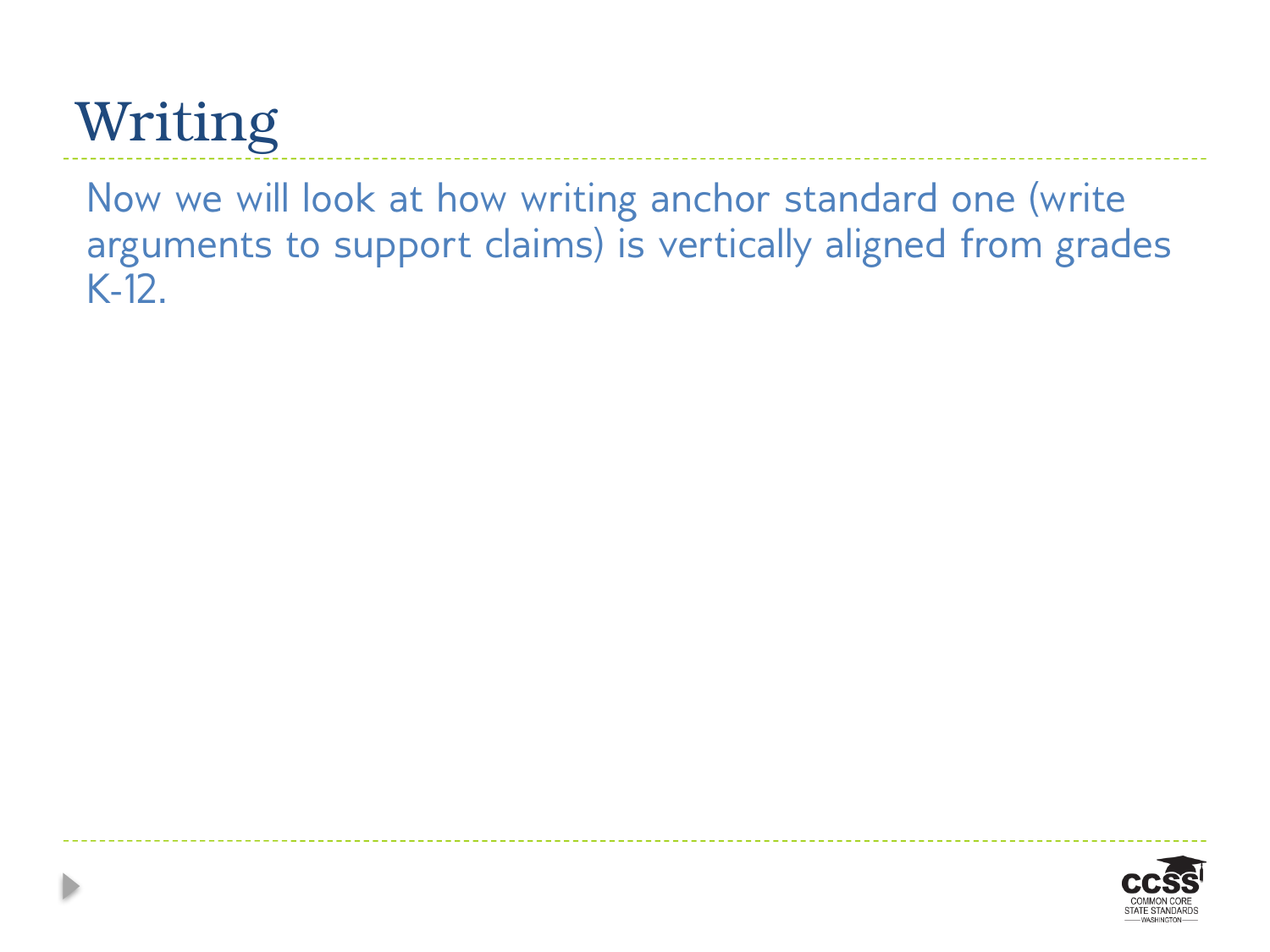

# Writing
Now we will look at how writing anchor standard one (write arguments to support claims) is vertically aligned from grades K-12.